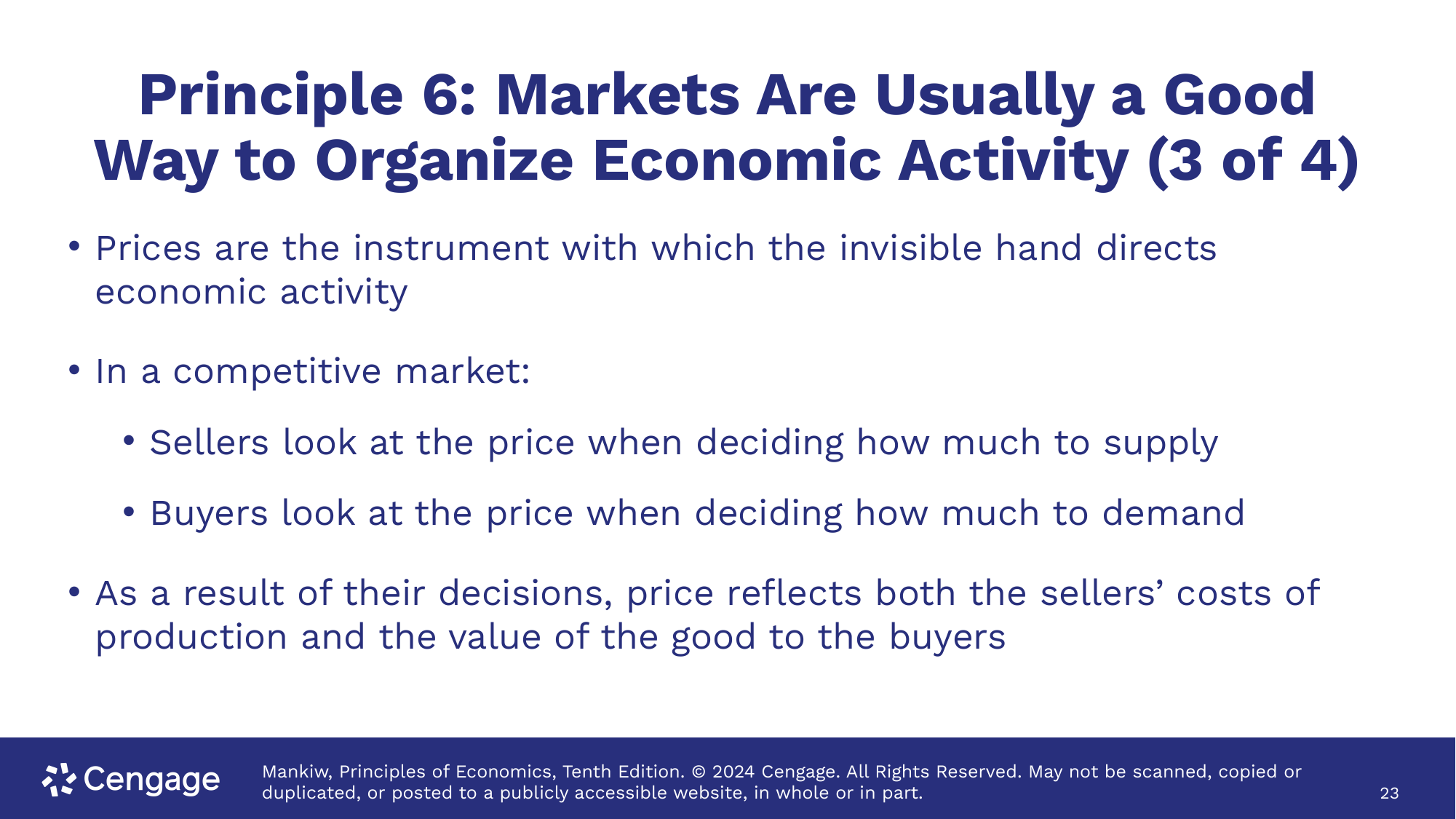

# Principle 6: Markets Are Usually a Good Way to Organize Economic Activity (3 of 4)
Prices are the instrument with which the invisible hand directs economic activity
In a competitive market:
Sellers look at the price when deciding how much to supply
Buyers look at the price when deciding how much to demand
As a result of their decisions, price reflects both the sellers’ costs of production and the value of the good to the buyers